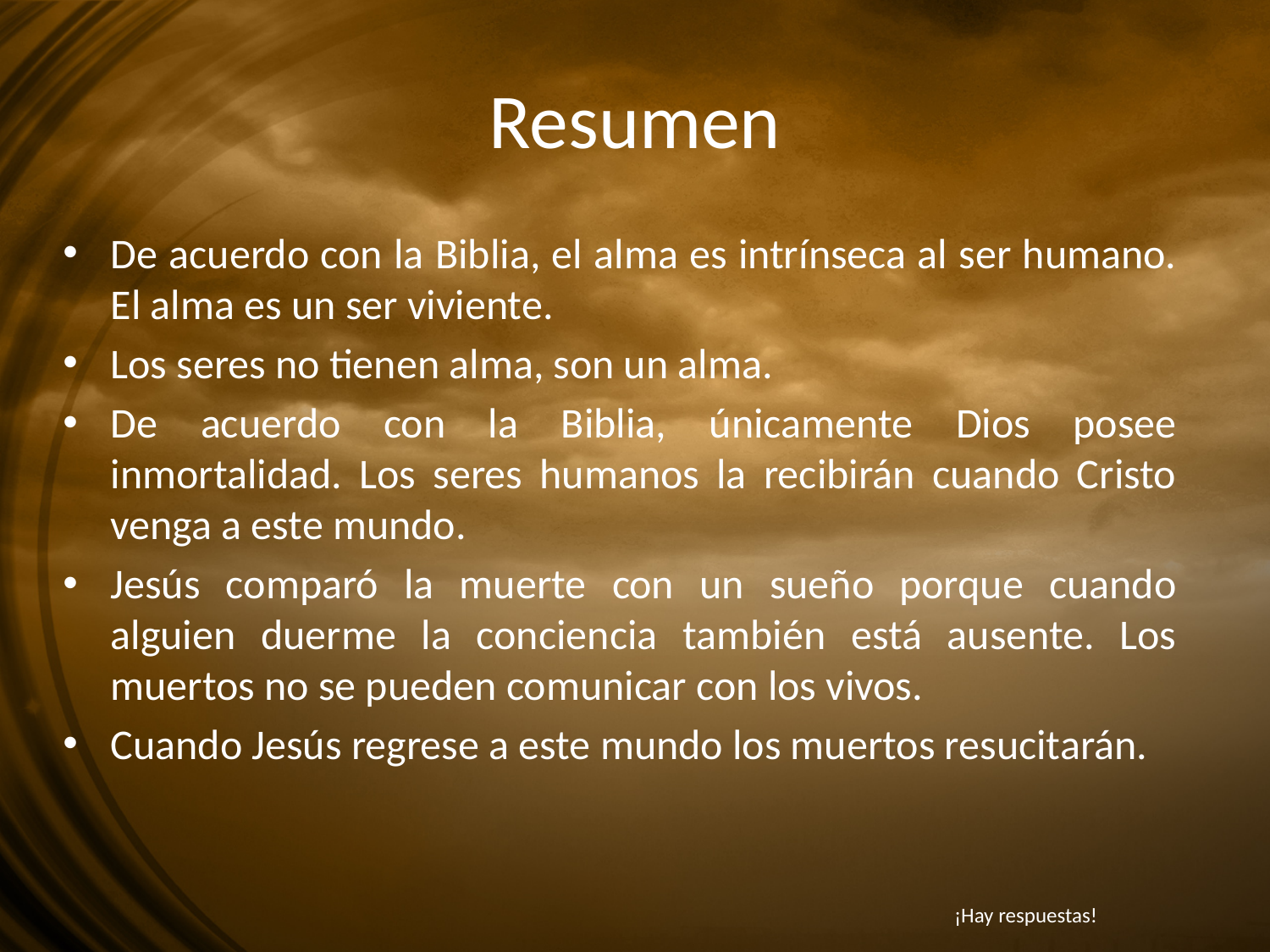

# Resumen
De acuerdo con la Biblia, el alma es intrínseca al ser humano. El alma es un ser viviente.
Los seres no tienen alma, son un alma.
De acuerdo con la Biblia, únicamente Dios posee inmortalidad. Los seres humanos la recibirán cuando Cristo venga a este mundo.
Jesús comparó la muerte con un sueño porque cuando alguien duerme la conciencia también está ausente. Los muertos no se pueden comunicar con los vivos.
Cuando Jesús regrese a este mundo los muertos resucitarán.

¡Hay respuestas!